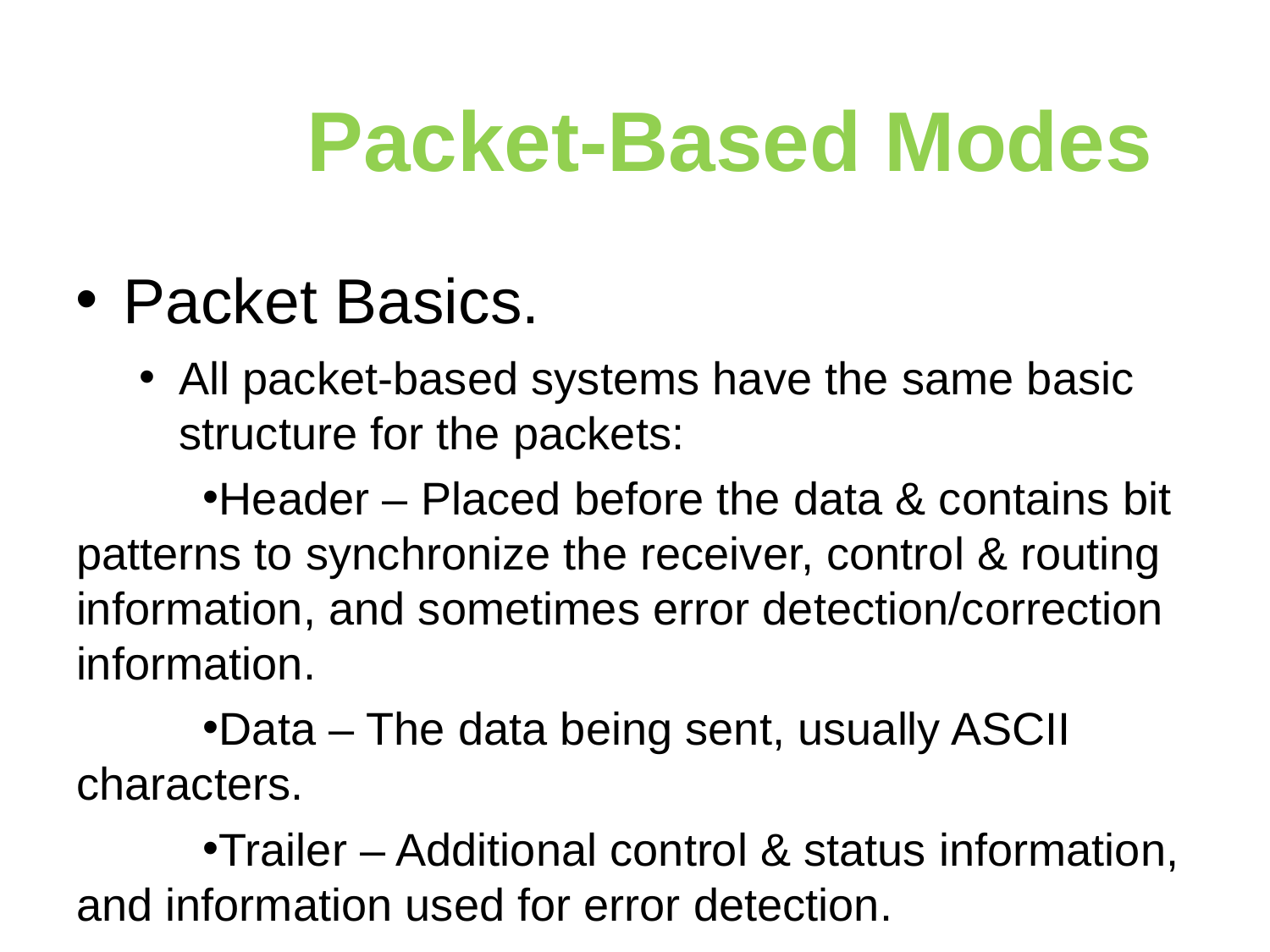

Packet-Based Modes
Packet Basics.
All packet-based systems have the same basic structure for the packets:
Header – Placed before the data & contains bit patterns to synchronize the receiver, control & routing information, and sometimes error detection/correction information.
Data – The data being sent, usually ASCII characters.
Trailer – Additional control & status information, and information used for error detection.